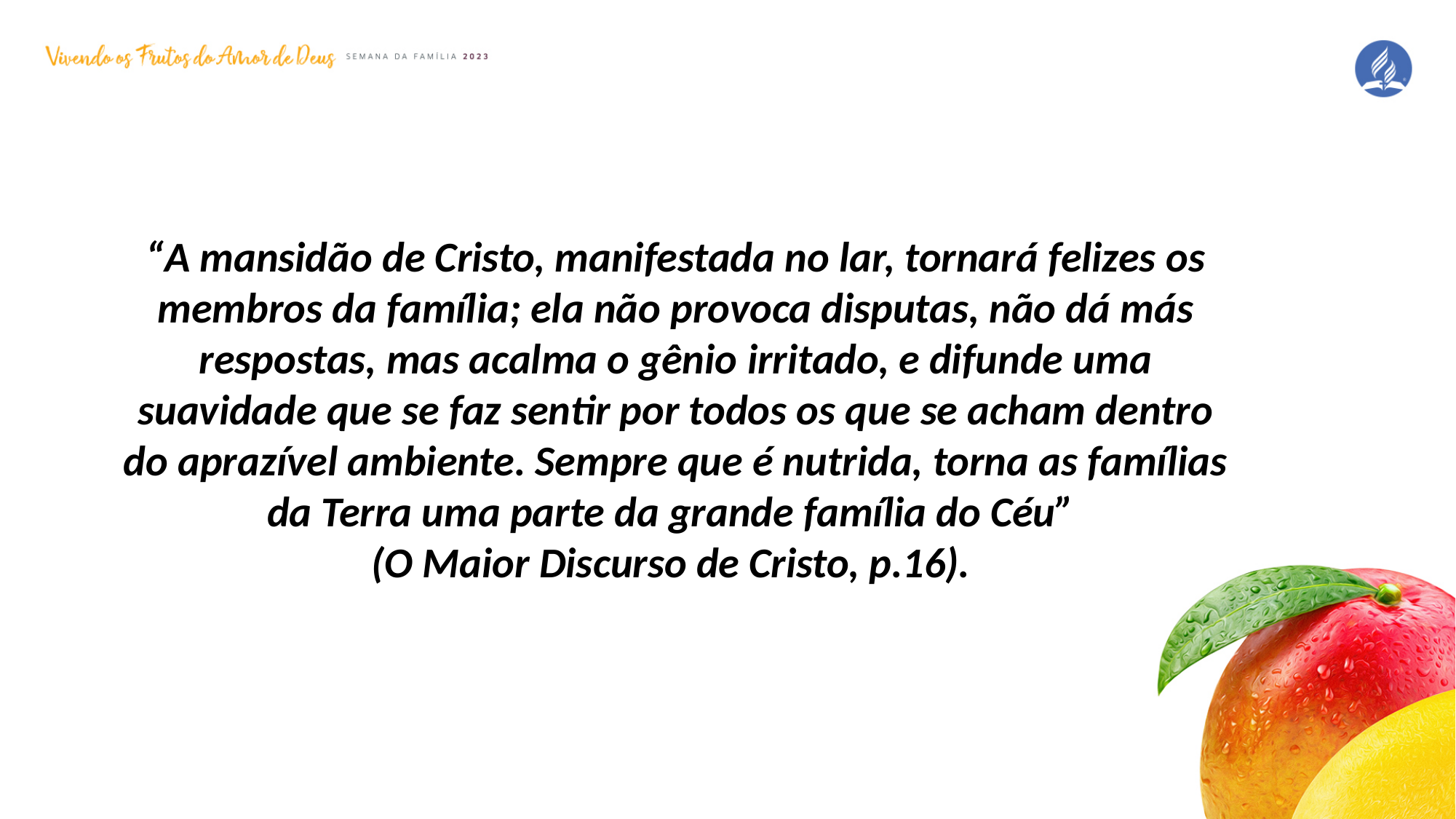

“A mansidão de Cristo, manifestada no lar, tornará felizes os membros da família; ela não provoca disputas, não dá más respostas, mas acalma o gênio irritado, e difunde uma suavidade que se faz sentir por todos os que se acham dentro do aprazível ambiente. Sempre que é nutrida, torna as famílias da Terra uma parte da grande família do Céu”
(O Maior Discurso de Cristo, p.16).